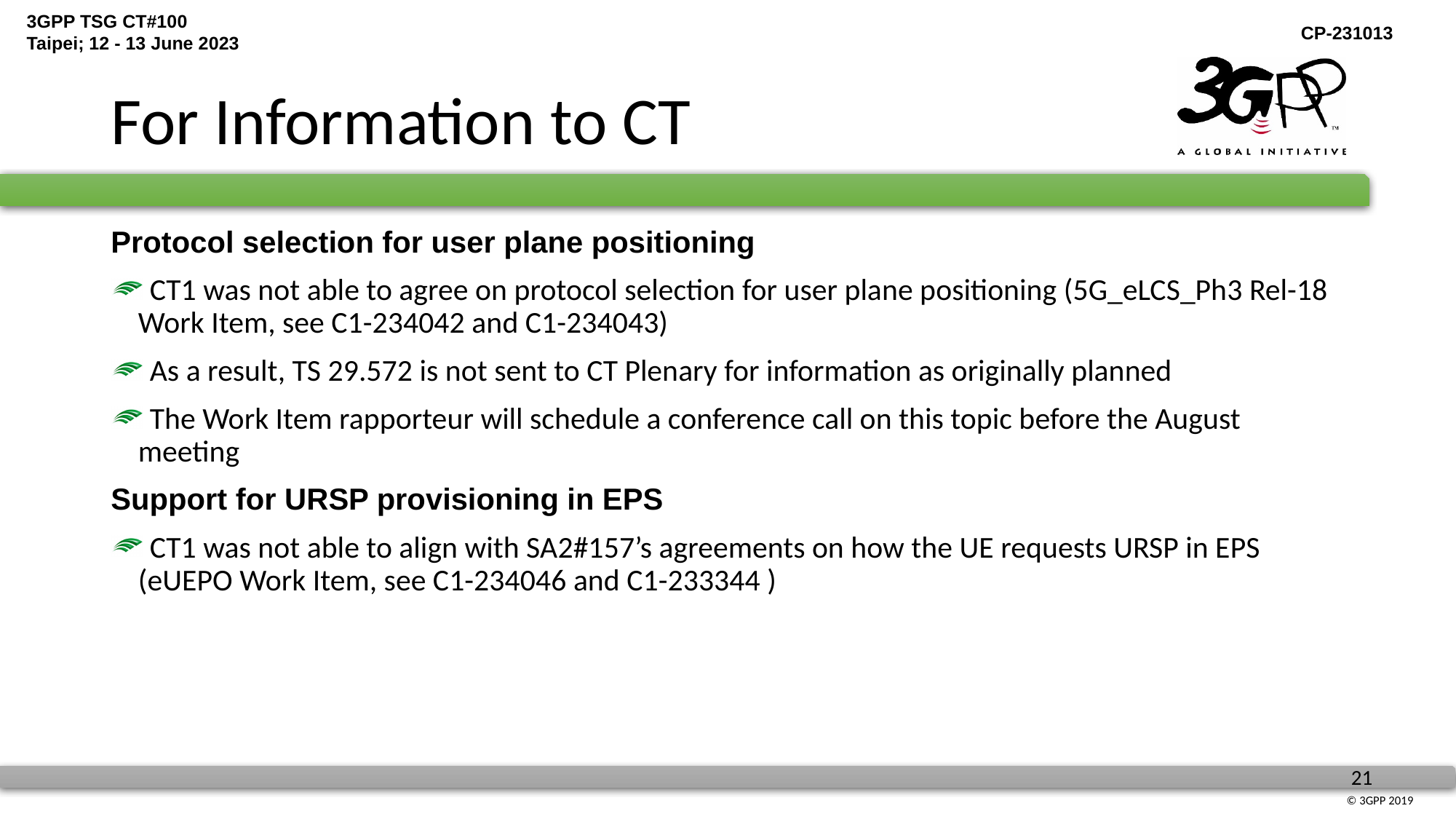

# For Information to CT
Protocol selection for user plane positioning
 CT1 was not able to agree on protocol selection for user plane positioning (5G_eLCS_Ph3 Rel-18 Work Item, see C1-234042 and C1-234043)
 As a result, TS 29.572 is not sent to CT Plenary for information as originally planned
 The Work Item rapporteur will schedule a conference call on this topic before the August meeting
Support for URSP provisioning in EPS
 CT1 was not able to align with SA2#157’s agreements on how the UE requests URSP in EPS (eUEPO Work Item, see C1-234046 and C1-233344 )